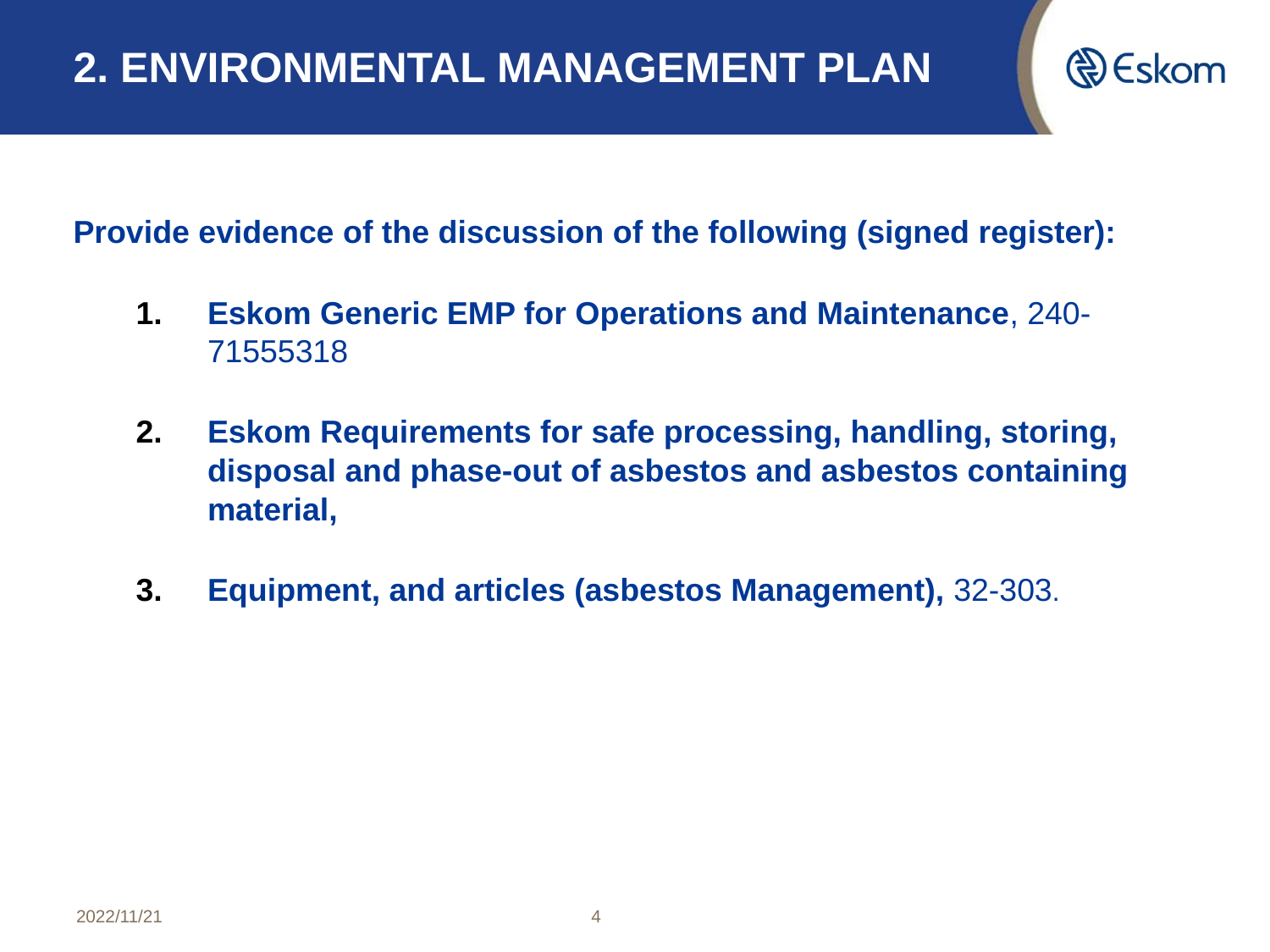

# 2. ENVIRONMENTAL MANAGEMENT PLAN
Provide evidence of the discussion of the following (signed register):
Eskom Generic EMP for Operations and Maintenance, 240-71555318
Eskom Requirements for safe processing, handling, storing, disposal and phase-out of asbestos and asbestos containing material,
Equipment, and articles (asbestos Management), 32-303.
2022/11/21
4